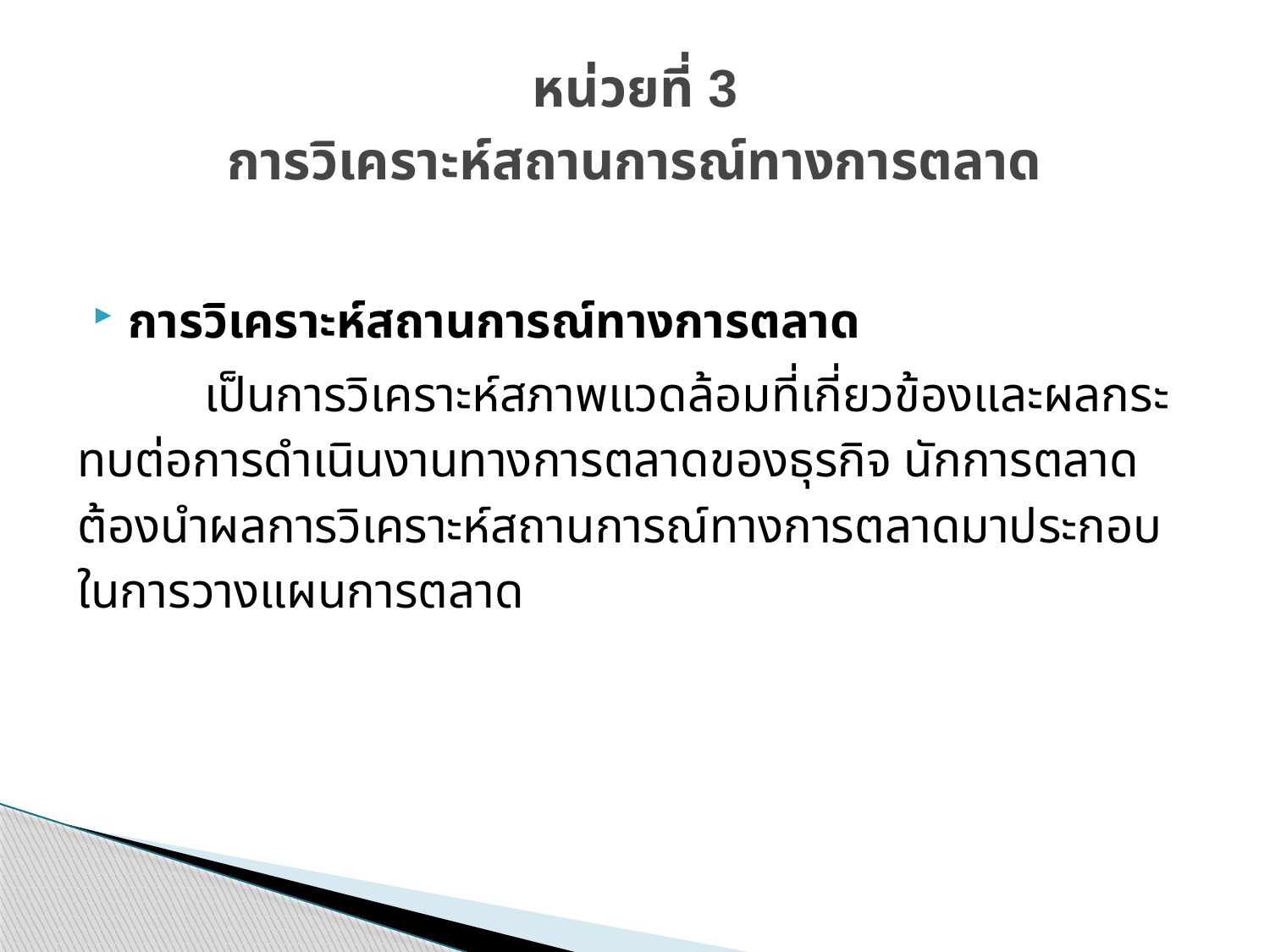

# หน่วยที่ 3 การวิเคราะห์สถานการณ์ทางการตลาด
การวิเคราะห์สถานการณ์ทางการตลาด
	เป็นการวิเคราะห์สภาพแวดล้อมที่เกี่ยวข้องและผลกระทบต่อการดำเนินงานทางการตลาดของธุรกิจ นักการตลาดต้องนำผลการวิเคราะห์สถานการณ์ทางการตลาดมาประกอบในการวางแผนการตลาด